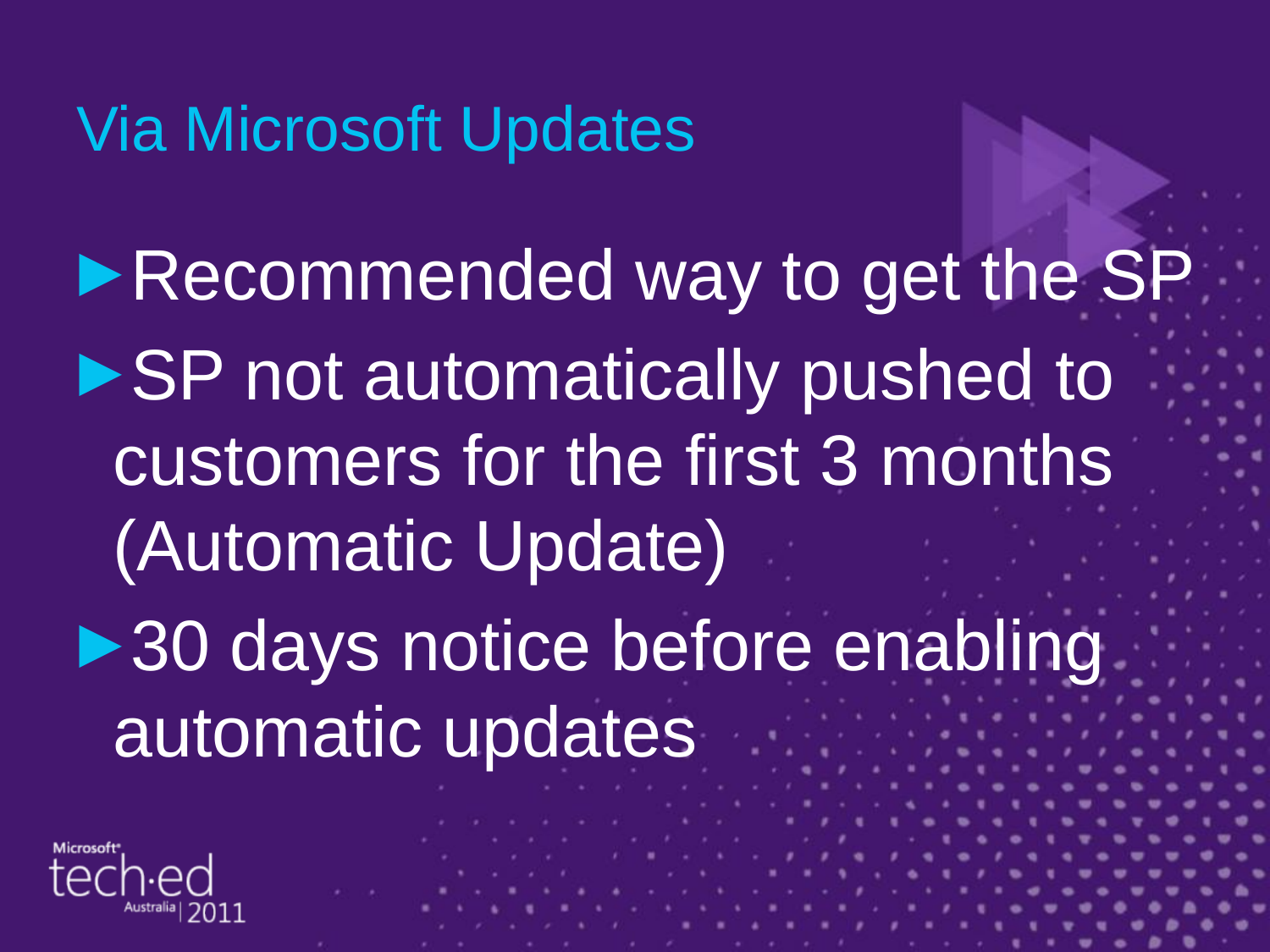

# Via Microsoft Updates
Recommended way to get the SP
SP not automatically pushed to customers for the first 3 months (Automatic Update)
30 days notice before enabling automatic updates